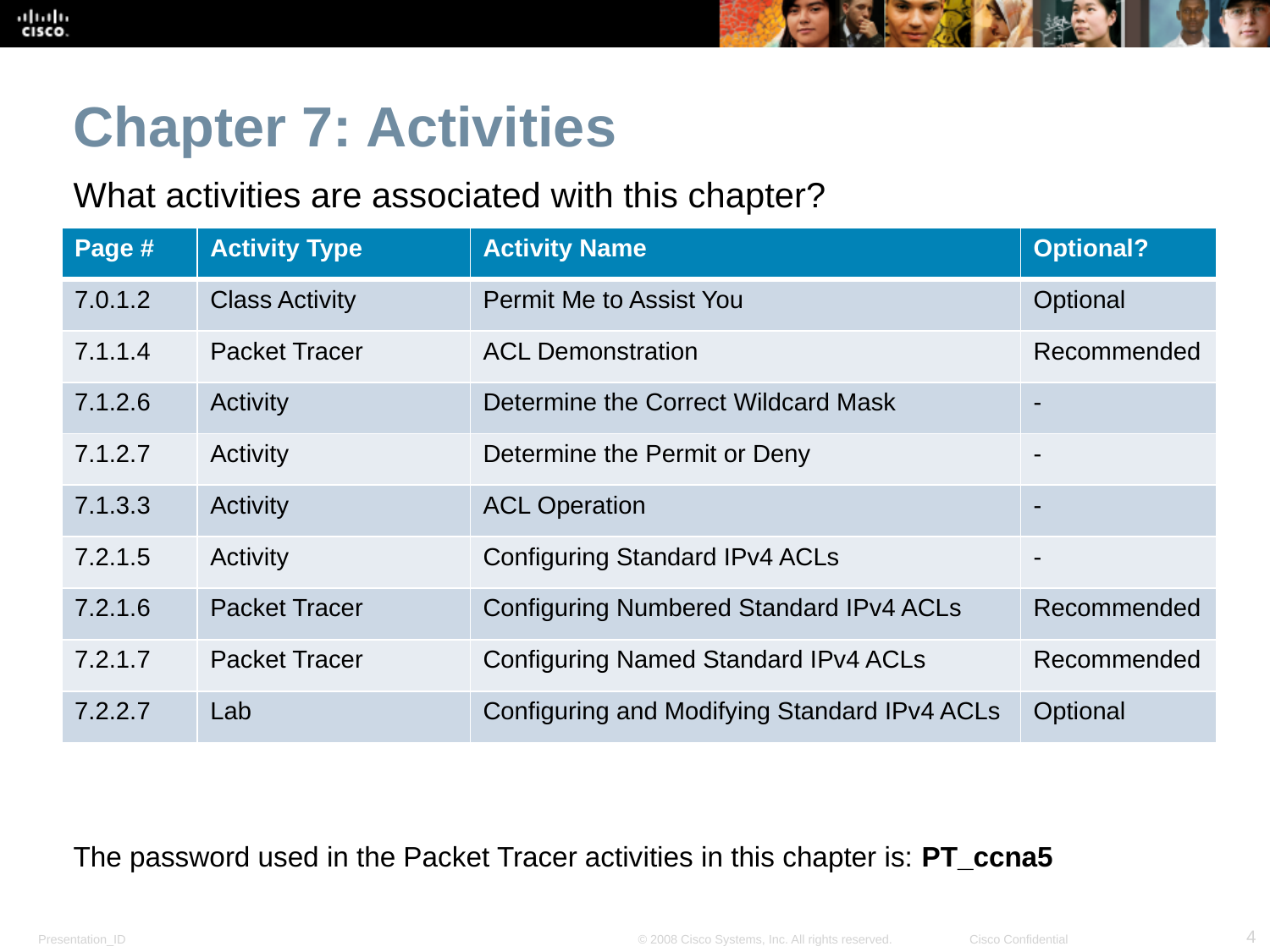

Chapter 7: Activities
What activities are associated with this chapter?

| Page # | Activity Type | Activity Name | Optional? |
| --- | --- | --- | --- |
| 7.0.1.2 | Class Activity | Permit Me to Assist You | Optional |
| 7.1.1.4 | Packet Tracer | ACL Demonstration | Recommended |
| 7.1.2.6 | Activity | Determine the Correct Wildcard Mask | - |
| 7.1.2.7 | Activity | Determine the Permit or Deny | - |
| 7.1.3.3 | Activity | ACL Operation | - |
| 7.2.1.5 | Activity | Configuring Standard IPv4 ACLs | - |
| 7.2.1.6 | Packet Tracer | Configuring Numbered Standard IPv4 ACLs | Recommended |
| 7.2.1.7 | Packet Tracer | Configuring Named Standard IPv4 ACLs | Recommended |
| 7.2.2.7 | Lab | Configuring and Modifying Standard IPv4 ACLs | Optional |
The password used in the Packet Tracer activities in this chapter is: PT_ccna5